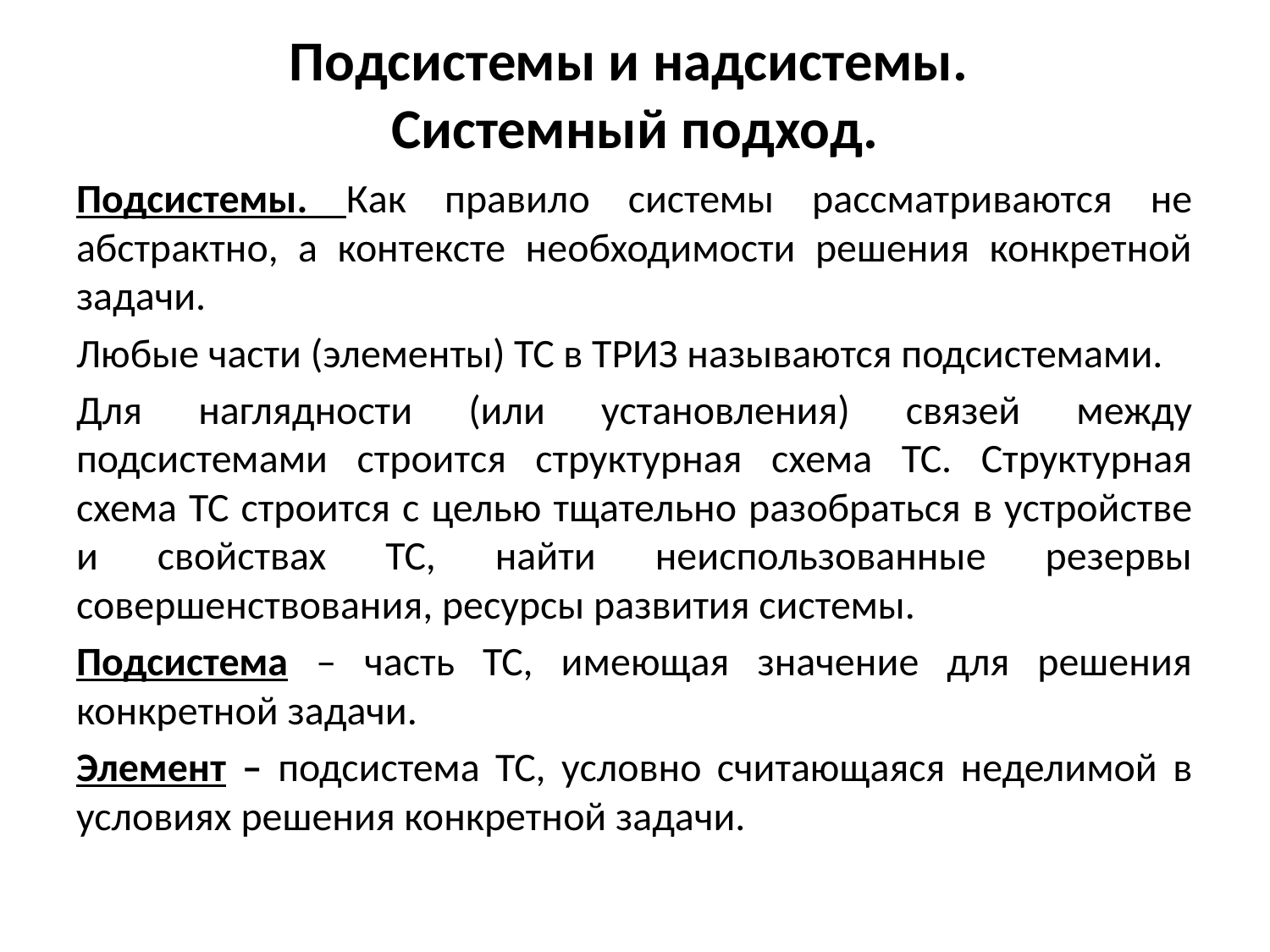

# Подсистемы и надсистемы. Системный подход.
Подсистемы. Как правило системы рассматриваются не абстрактно, а контексте необходимости решения конкретной задачи.
Любые части (элементы) ТС в ТРИЗ называются подсистемами.
Для наглядности (или установления) связей между подсистемами строится структурная схема ТС. Структурная схема ТС строится с целью тщательно разобраться в устройстве и свойствах ТС, найти неиспользованные резервы совершенствования, ресурсы развития системы.
Подсистема – часть ТС, имеющая значение для решения конкретной задачи.
Элемент – подсистема ТС, условно считающаяся неделимой в условиях решения конкретной задачи.